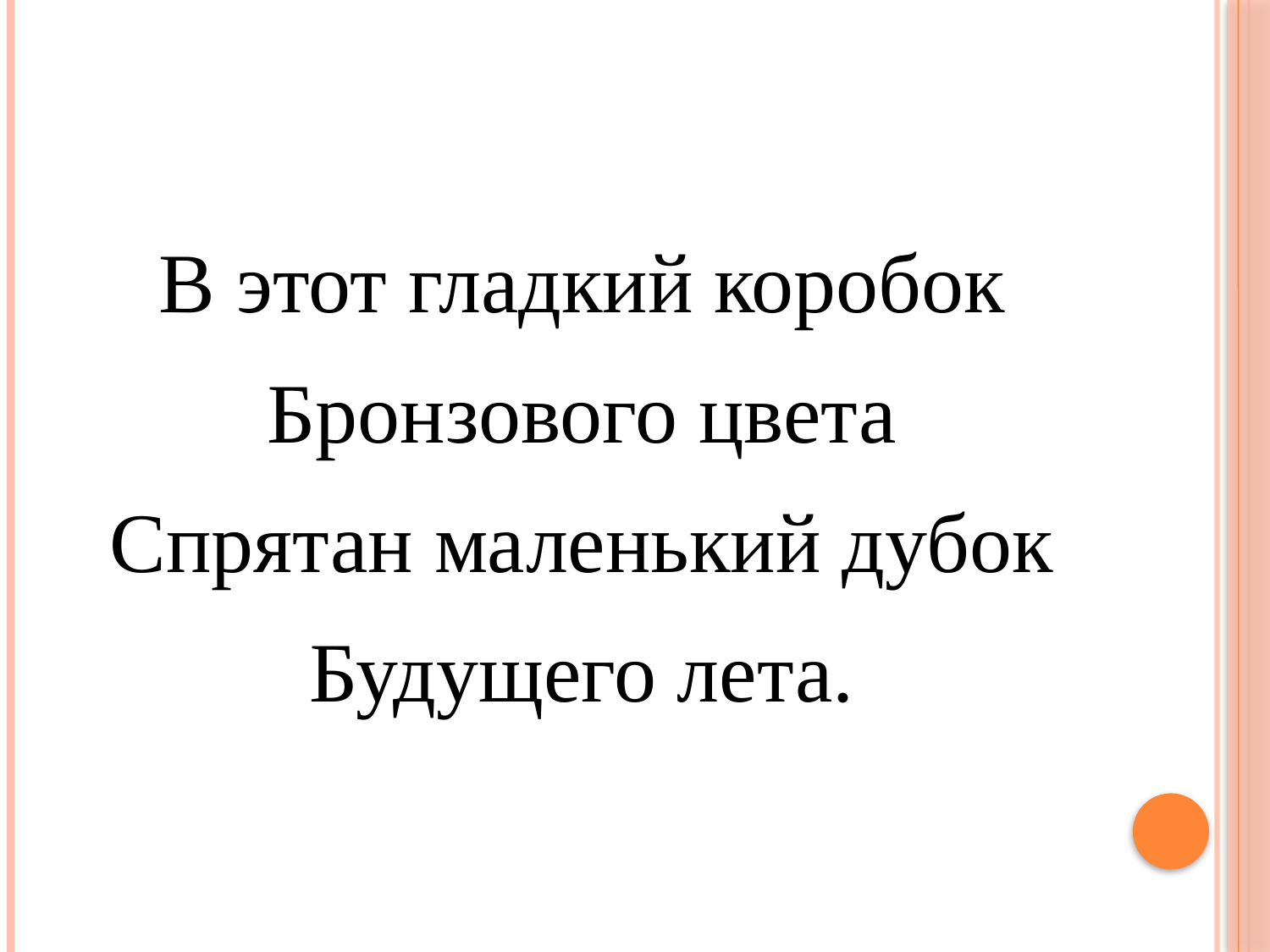

#
В этот гладкий коробок
Бронзового цвета
Спрятан маленький дубок
Будущего лета.